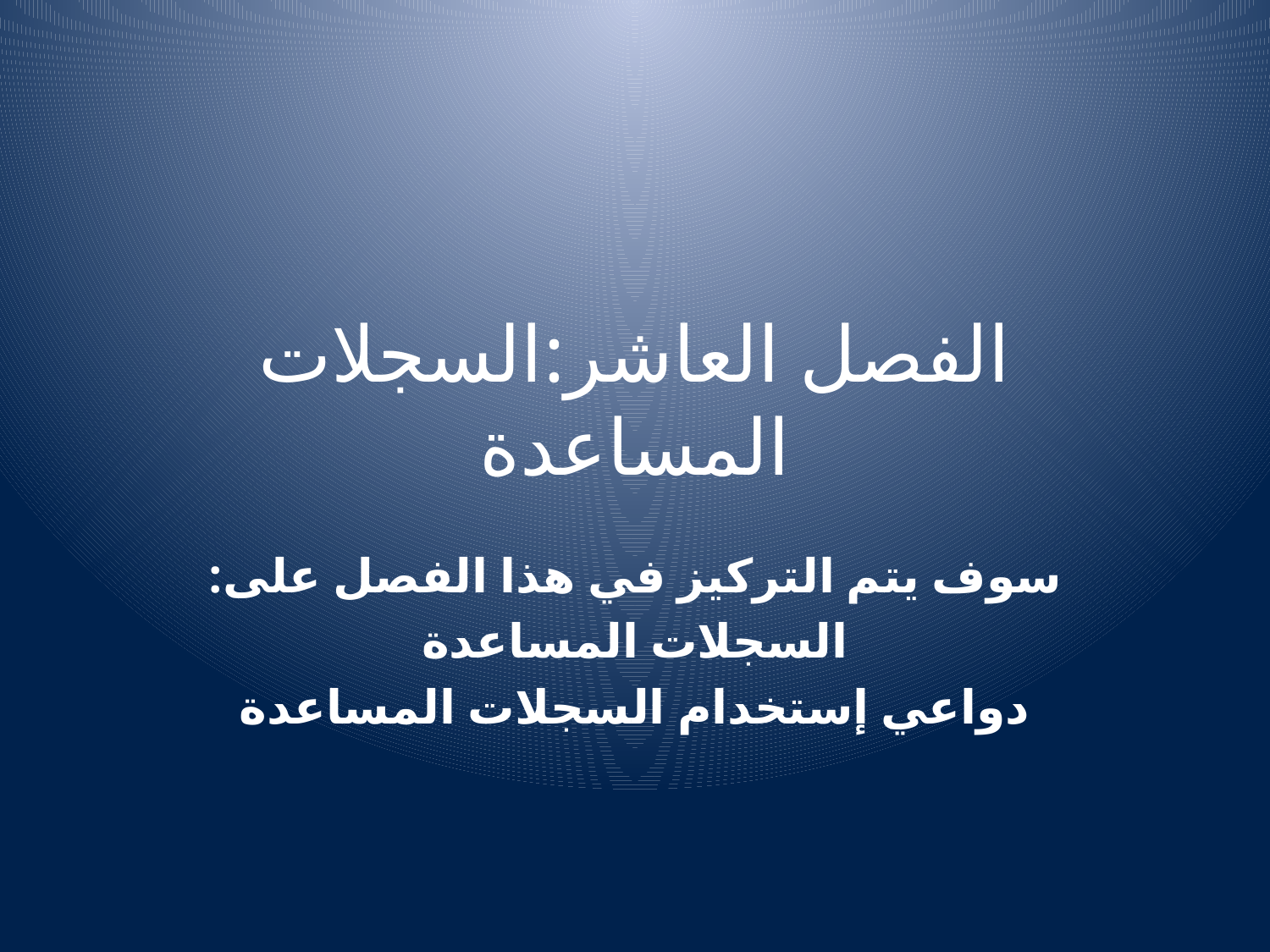

# الفصل العاشر:السجلات المساعدة
سوف يتم التركيز في هذا الفصل على:
السجلات المساعدة
دواعي إستخدام السجلات المساعدة